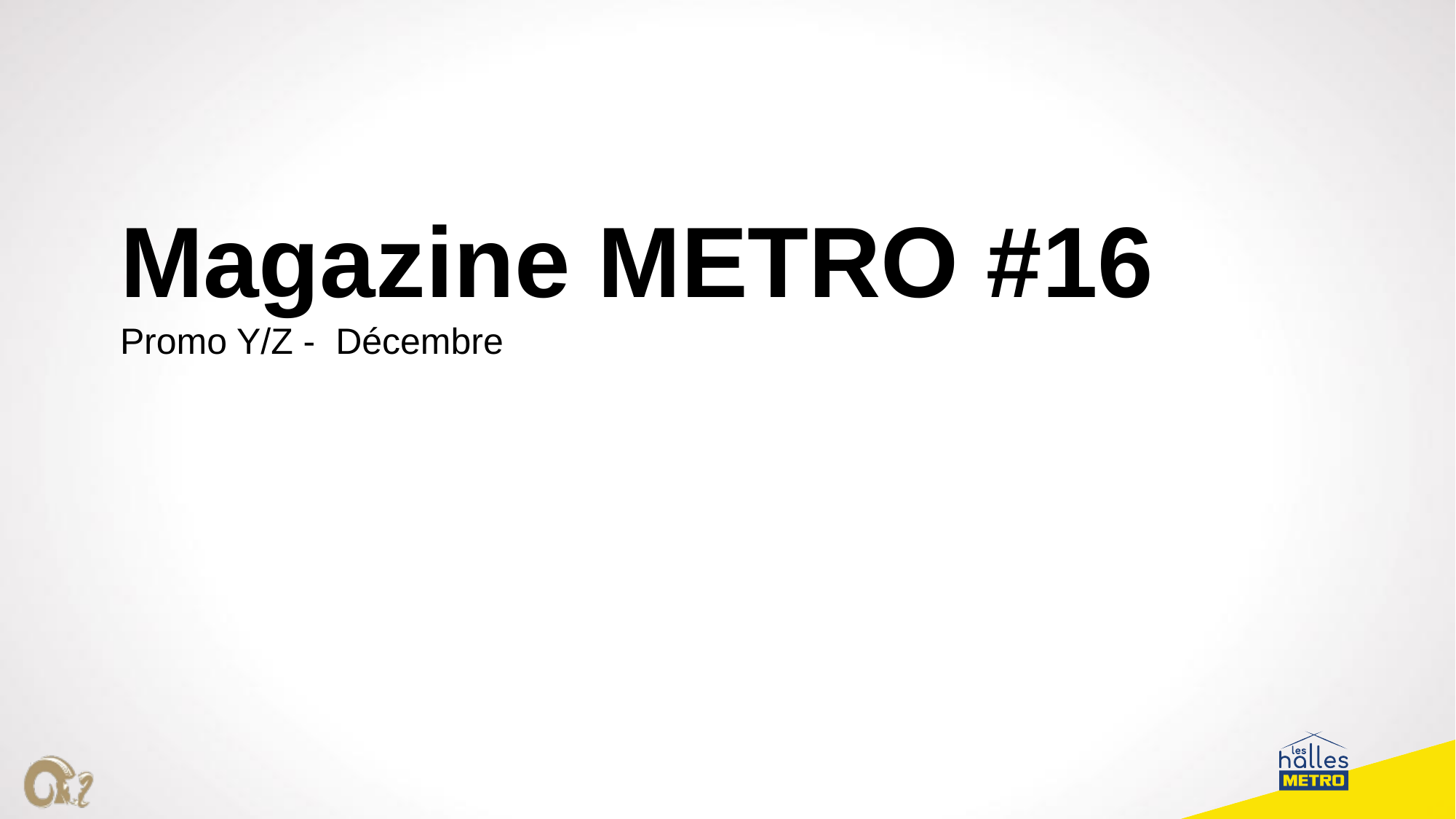

# Magazine METRO #16 Promo Y/Z -  Décembre